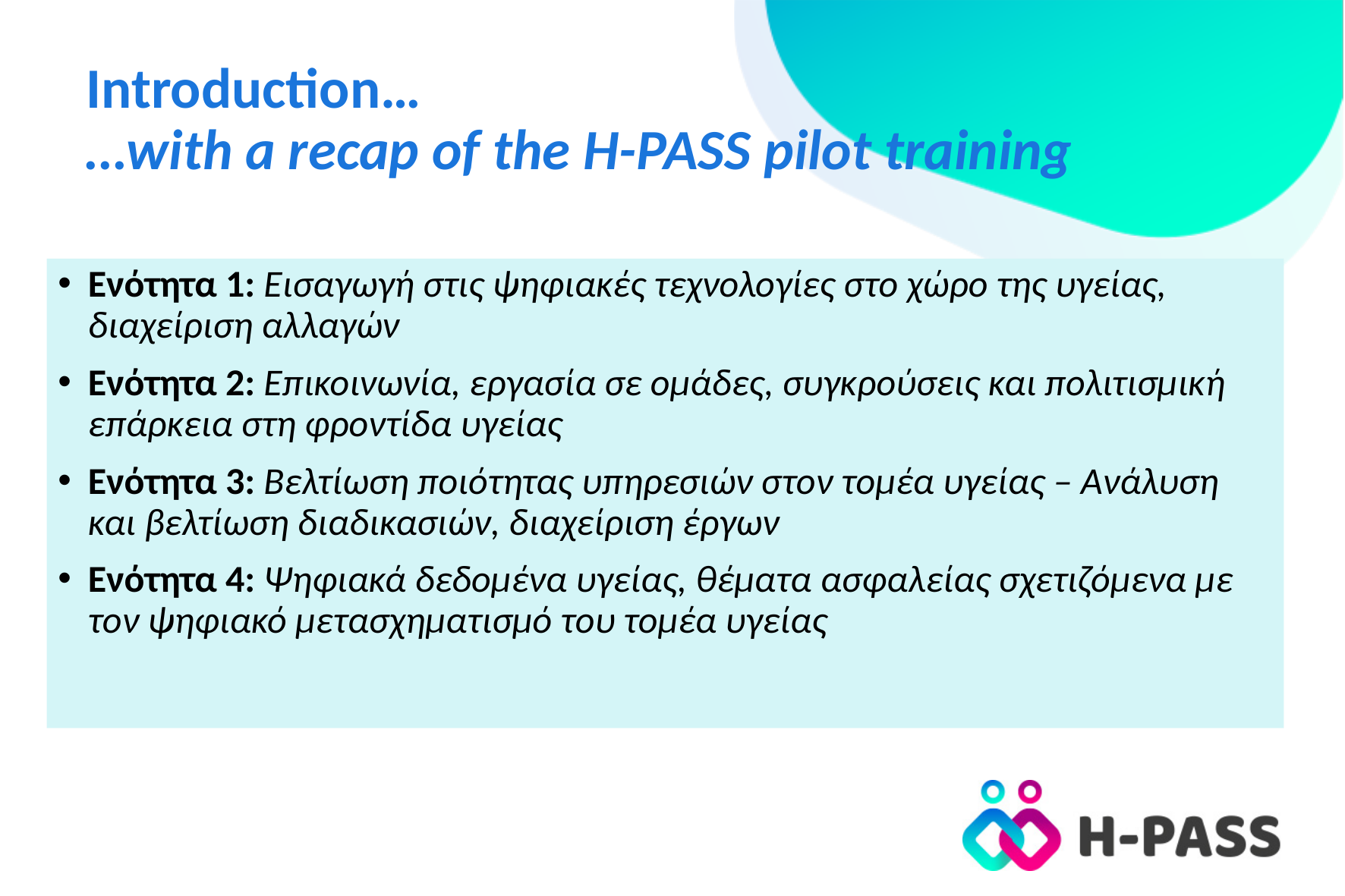

# Introduction… …with a recap of the H-PASS pilot training
Ενότητα 1: Εισαγωγή στις ψηφιακές τεχνολογίες στο χώρο της υγείας, διαχείριση αλλαγών
Ενότητα 2: Επικοινωνία, εργασία σε ομάδες, συγκρούσεις και πολιτισμική επάρκεια στη φροντίδα υγείας
Ενότητα 3: Βελτίωση ποιότητας υπηρεσιών στον τομέα υγείας – Ανάλυση και βελτίωση διαδικασιών, διαχείριση έργων
Ενότητα 4: Ψηφιακά δεδομένα υγείας, θέματα ασφαλείας σχετιζόμενα με τον ψηφιακό μετασχηματισμό του τομέα υγείας